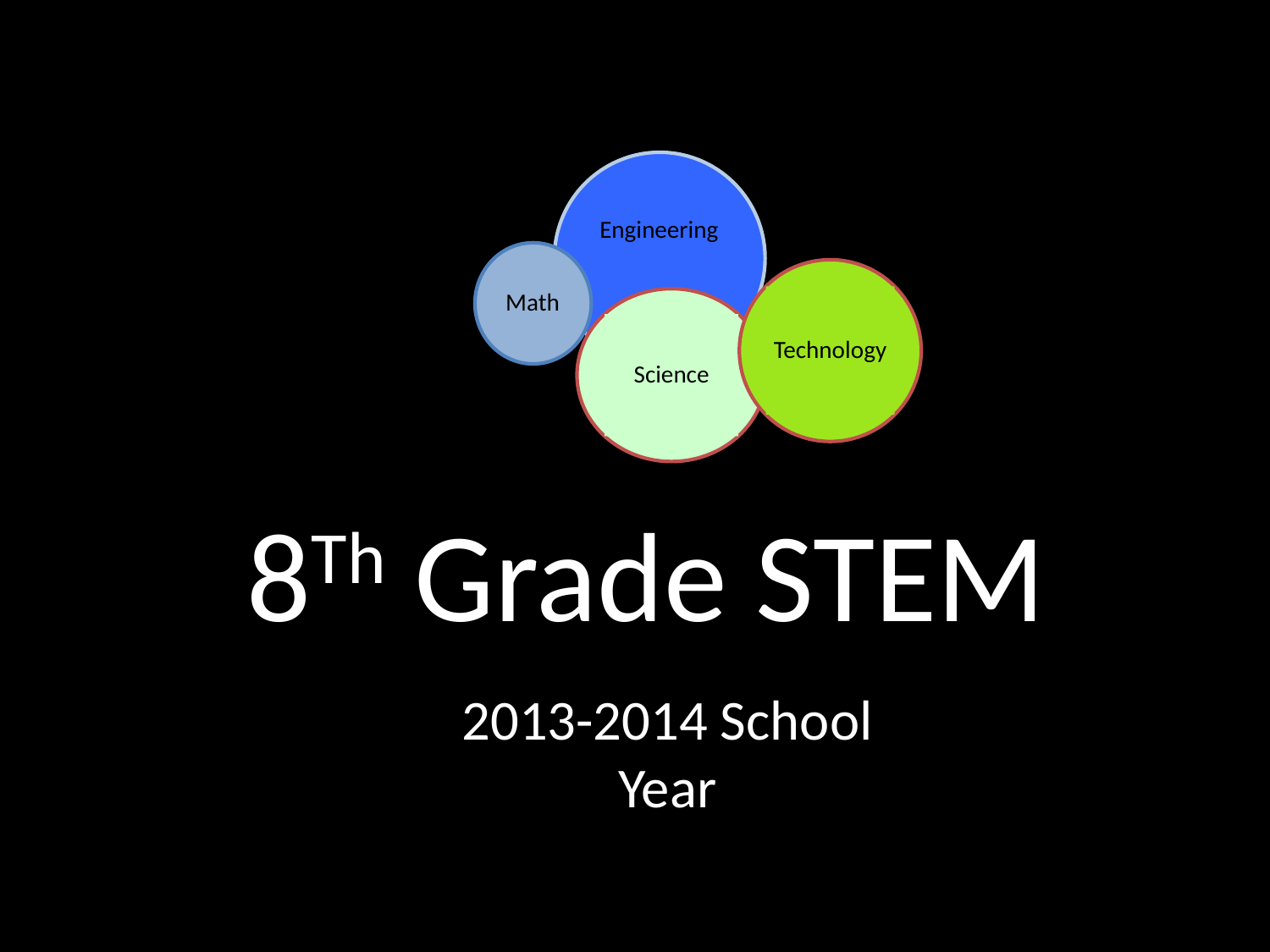

Engineering

Math

Technology

Science
# 8Th Grade STEM
2013-2014 School Year